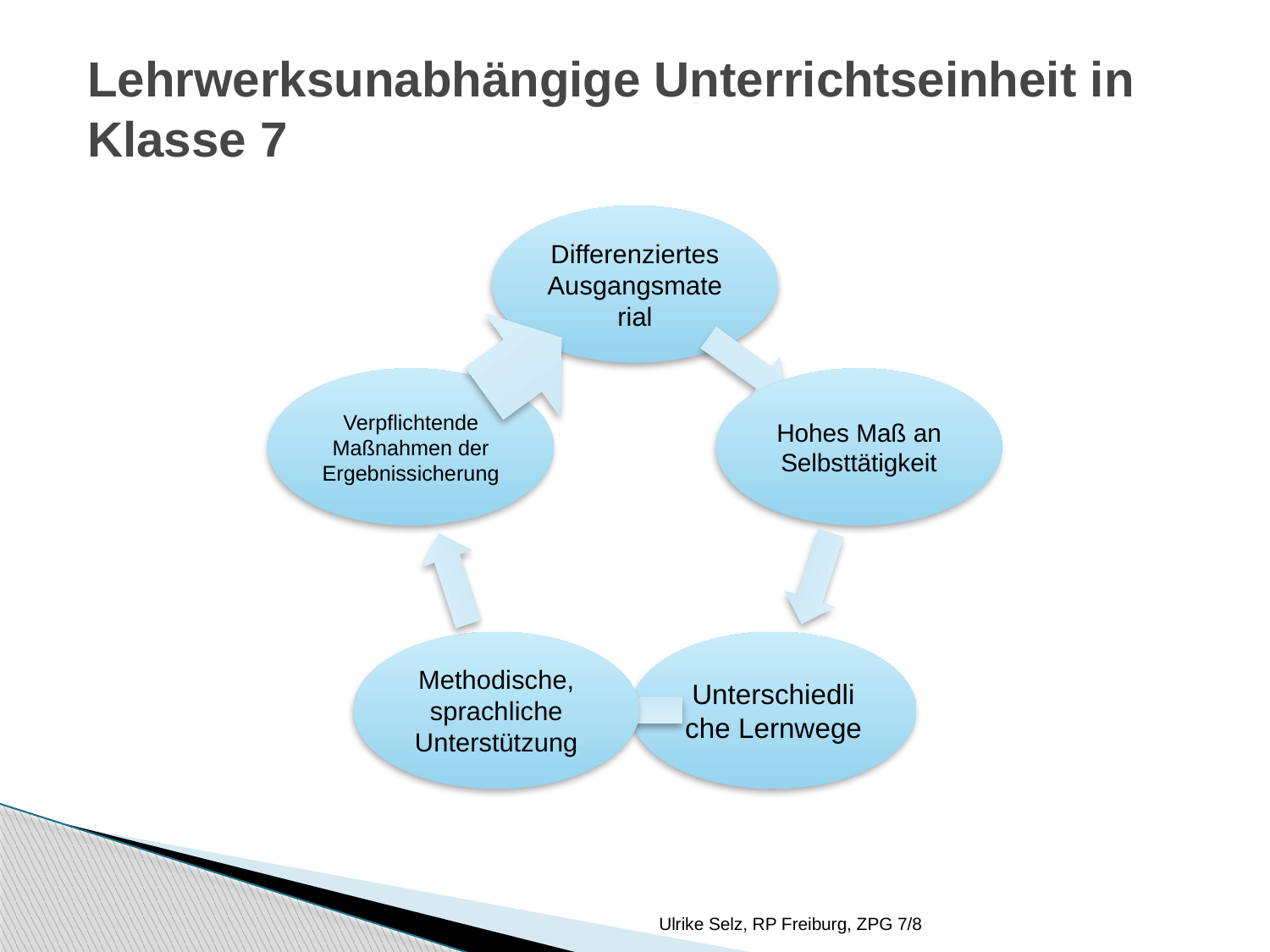

# Lehrwerksunabhängige Unterrichtseinheit in Klasse 7
Differenziertes Ausgangsmaterial
Hohes Maß an Selbsttätigkeit
Unterschiedliche Lernwege
Methodische, sprachliche Unterstützung
Verpflichtende Maßnahmen der Ergebnissicherung
Ulrike Selz, RP Freiburg, ZPG 7/8